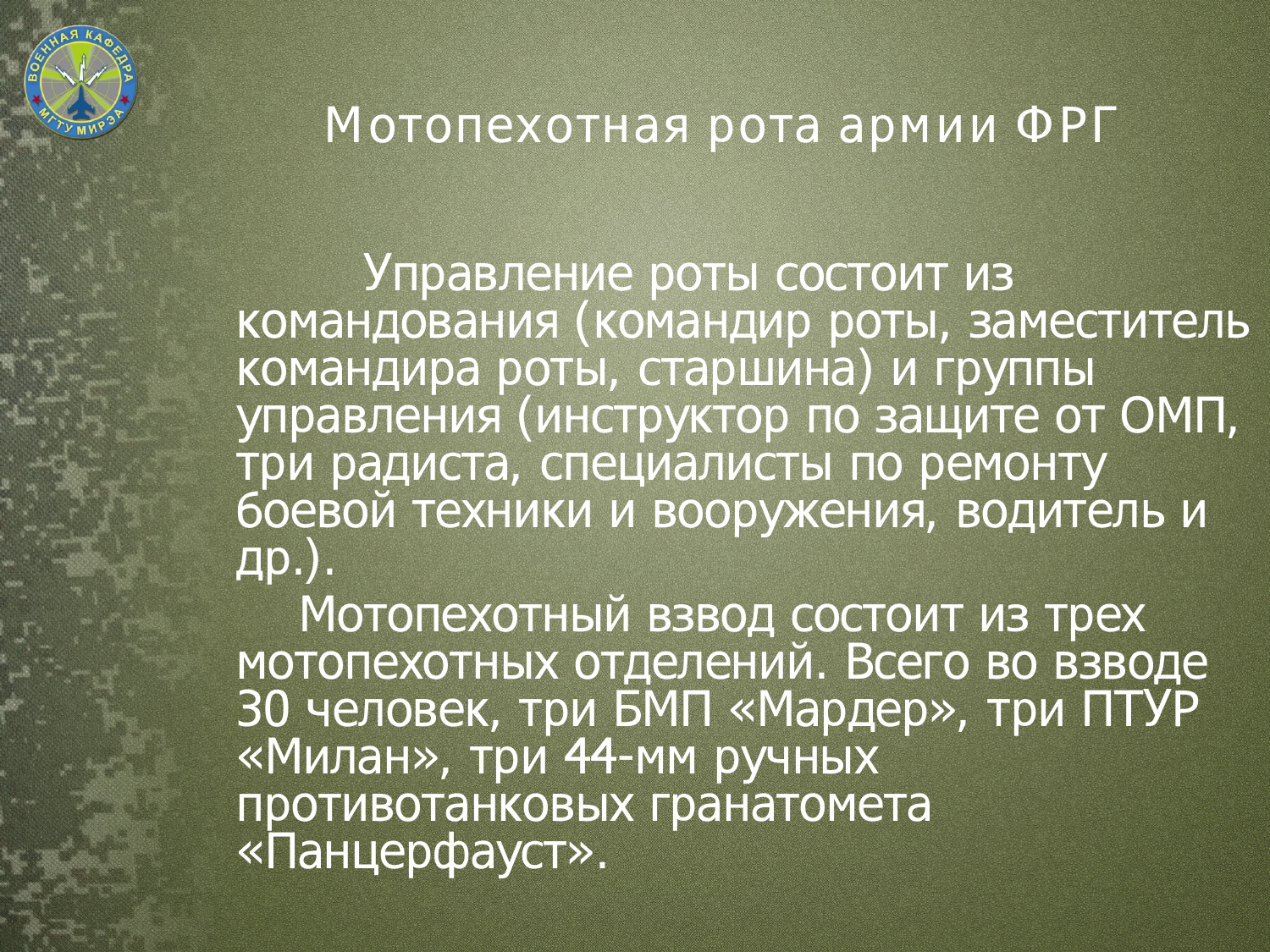

# Мотопехотная рота армии ФРГ
	Управление роты состоит из командования (командир роты, заместитель командира роты, старшина) и группы управления (инструктор по защите от ОМП, три радиста, специалисты по ремонту боевой техники и вооружения, водитель и др.).
Мотопехотный взвод состоит из трех мотопехотных отделений. Всего во взводе 30 человек, три БМП «Мардер», три ПТУР «Милан», три 44-мм ручных противотанковых гранатомета «Панцерфауст».